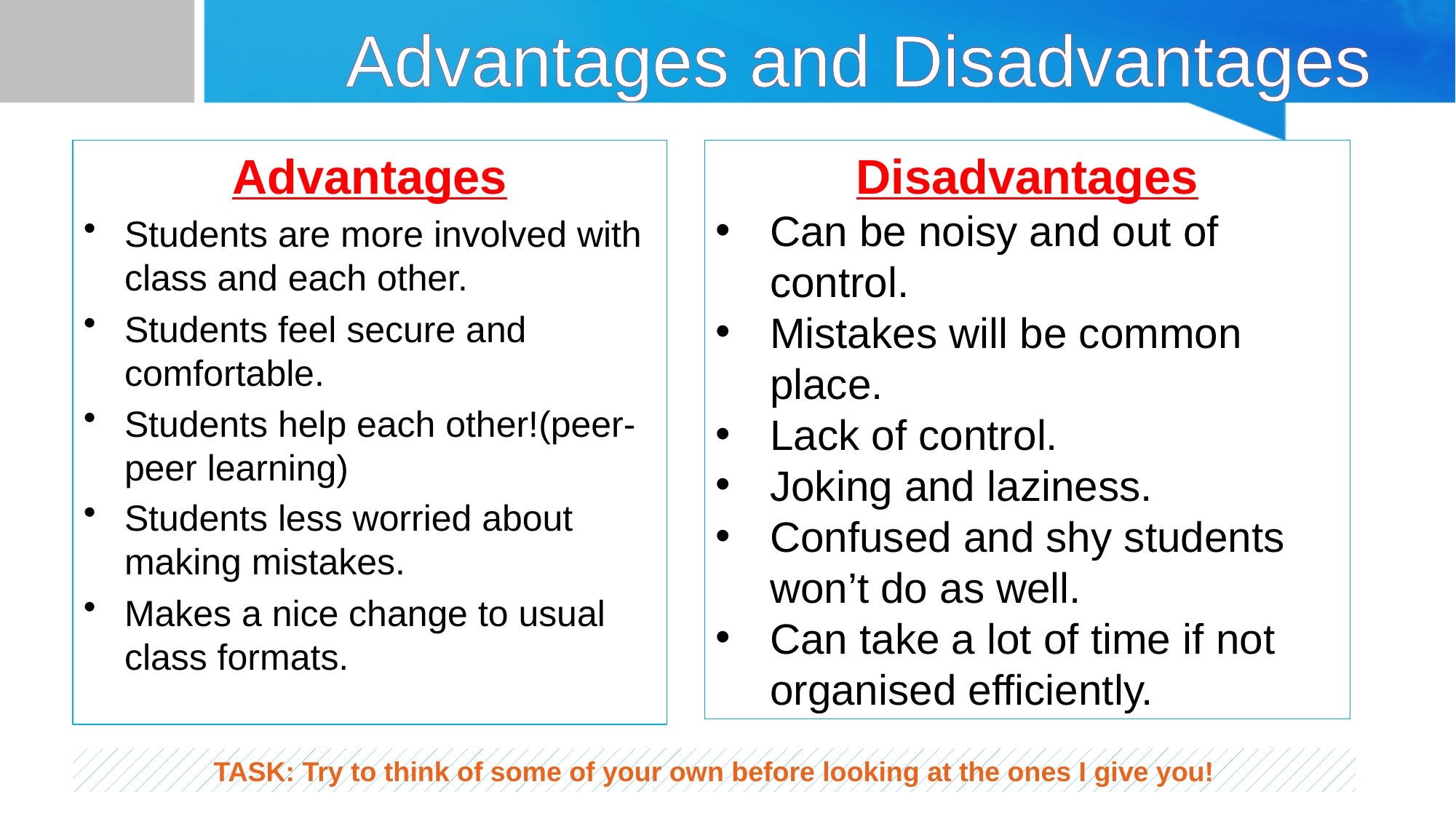

# Advantages and Disadvantages
Advantages
Students are more involved with class and each other.
Students feel secure and comfortable.
Students help each other!(peer-peer learning)
Students less worried about making mistakes.
Makes a nice change to usual class formats.
Disadvantages
Can be noisy and out of control.
Mistakes will be common place.
Lack of control.
Joking and laziness.
Confused and shy students won’t do as well.
Can take a lot of time if not organised efficiently.
TASK: Try to think of some of your own before looking at the ones I give you!